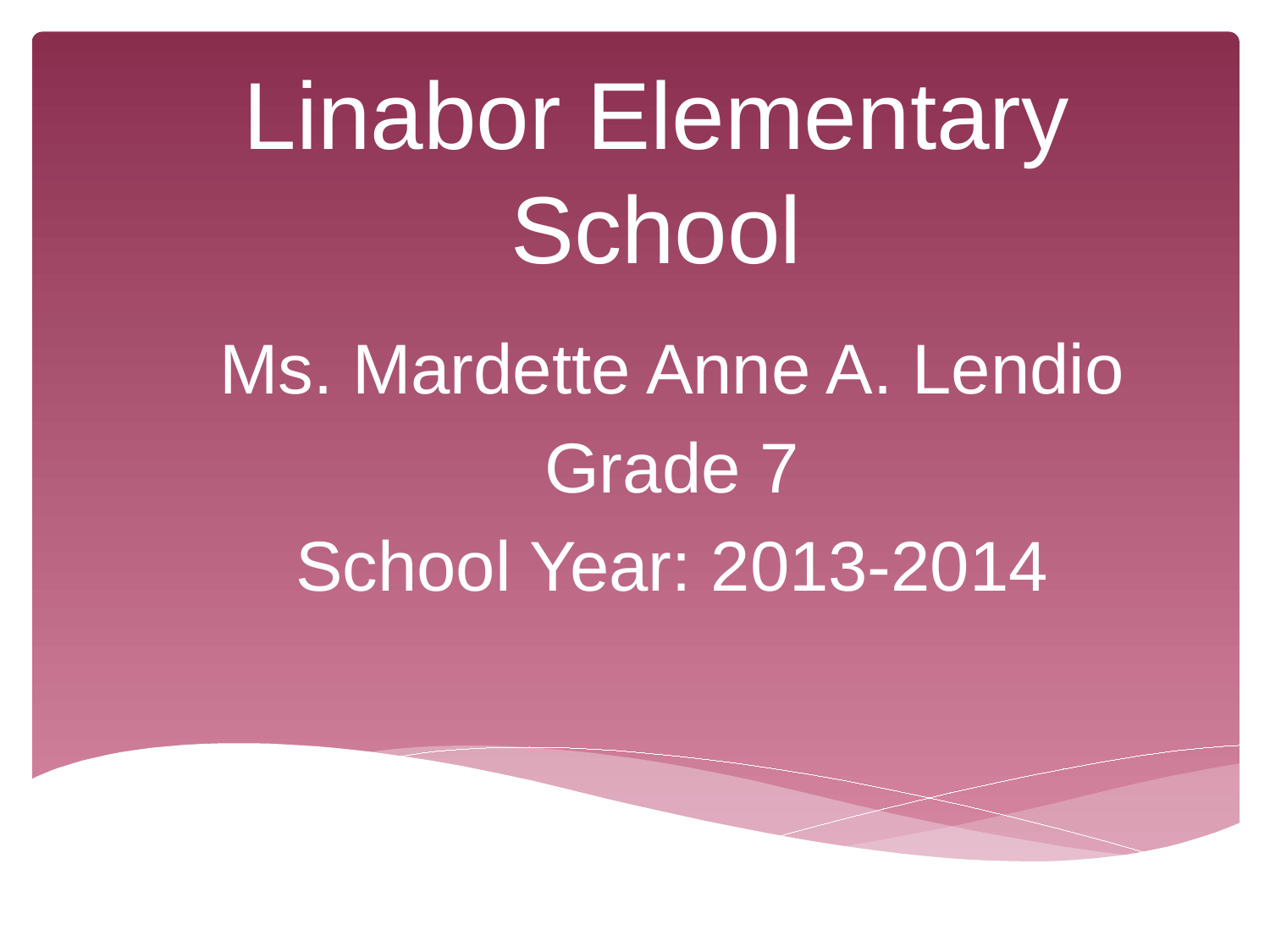

# Linabor Elementary School
Ms. Mardette Anne A. Lendio
Grade 7
School Year: 2013-2014